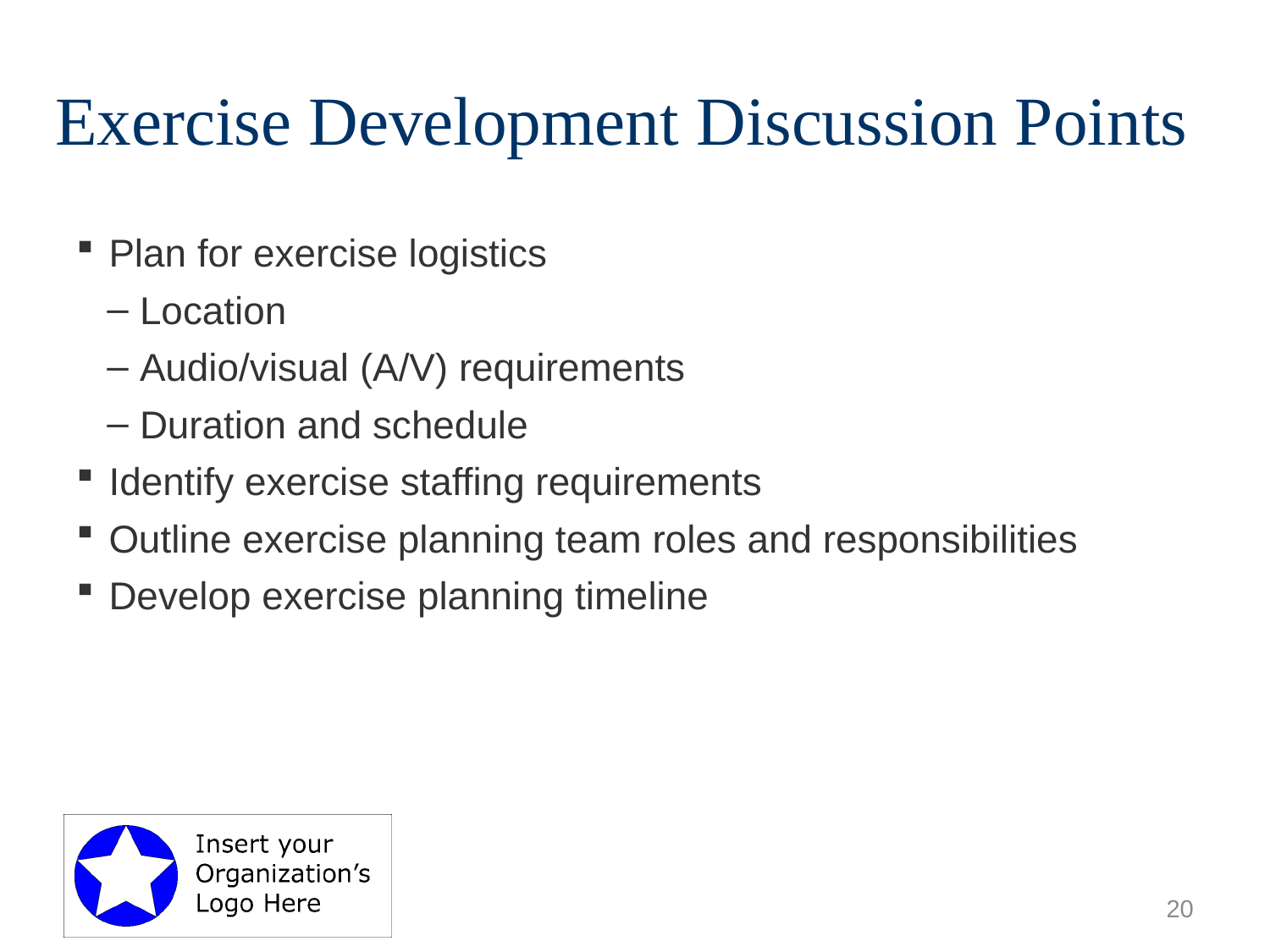

# Exercise Development Discussion Points
Plan for exercise logistics
Location
Audio/visual (A/V) requirements
Duration and schedule
Identify exercise staffing requirements
Outline exercise planning team roles and responsibilities
Develop exercise planning timeline
20